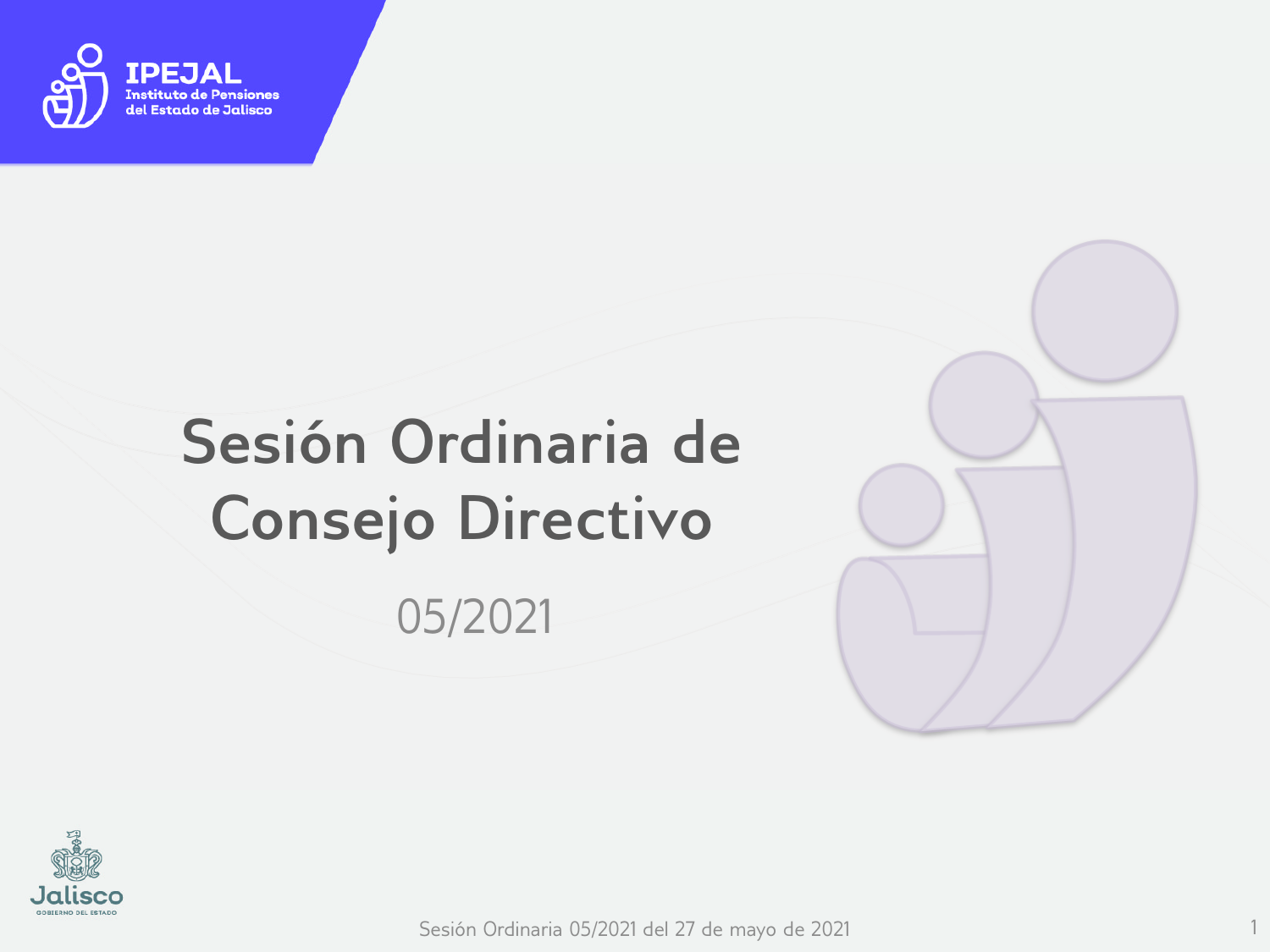

# Sesión Ordinaria de Consejo Directivo
05/2021
1
Sesión Ordinaria 05/2021 del 27 de mayo de 2021